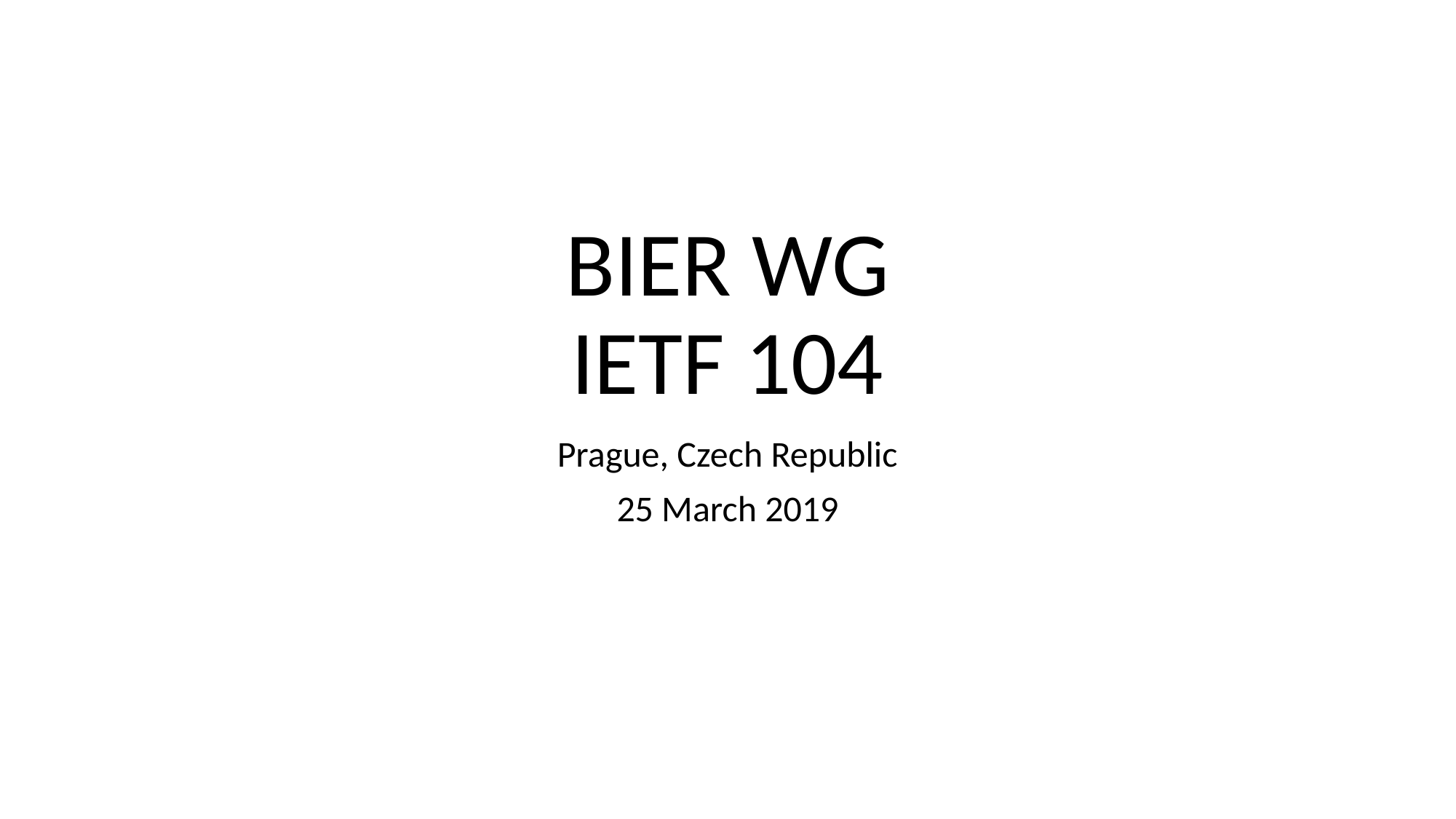

# BIER WG IETF 104
Prague, Czech Republic
25 March 2019